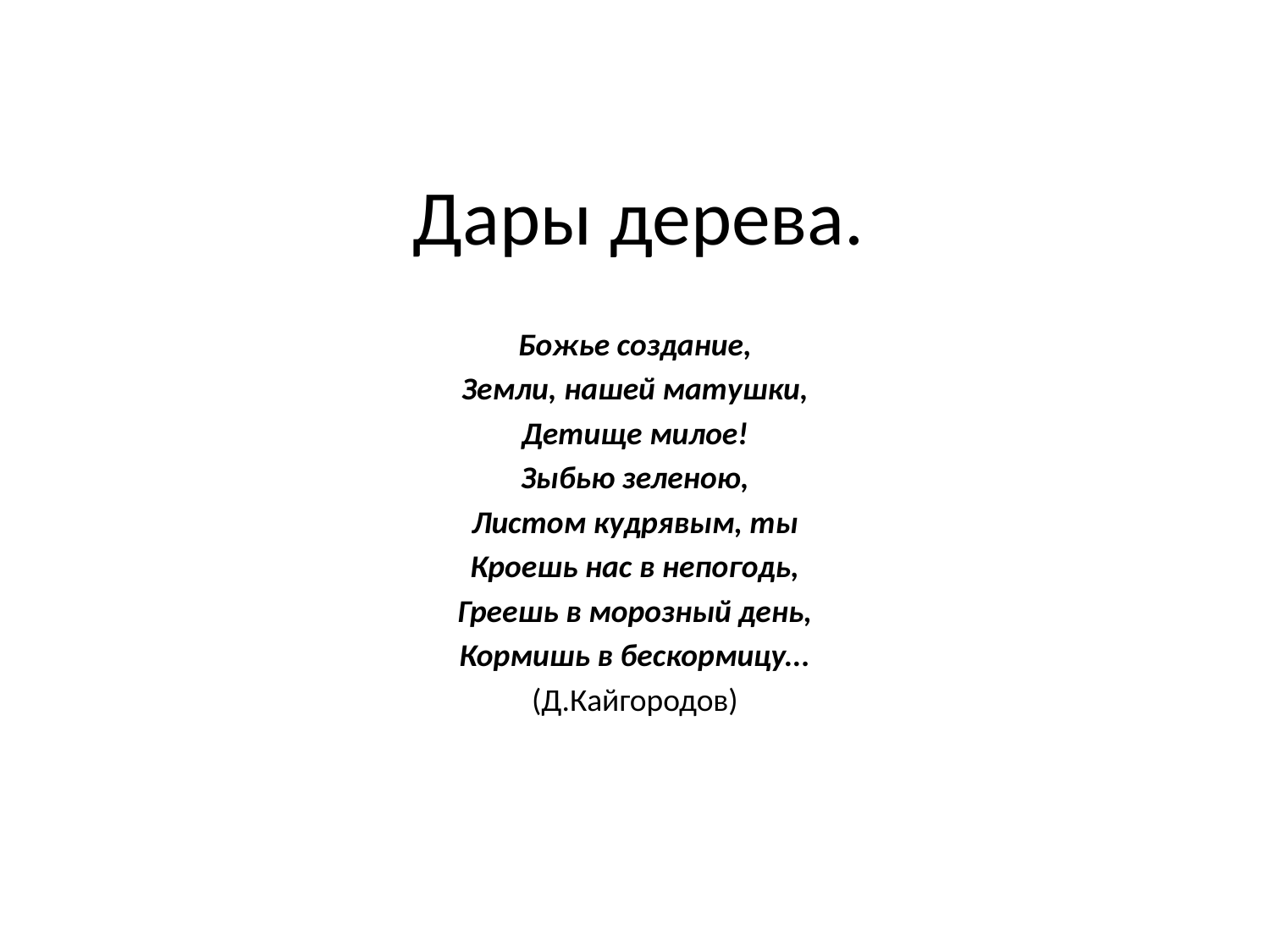

# Дары дерева.
Божье создание,
Земли, нашей матушки,
Детище милое!
Зыбью зеленою,
Листом кудрявым, ты
Кроешь нас в непогодь,
Греешь в морозный день,
Кормишь в бескормицу...
(Д.Кайгородов)